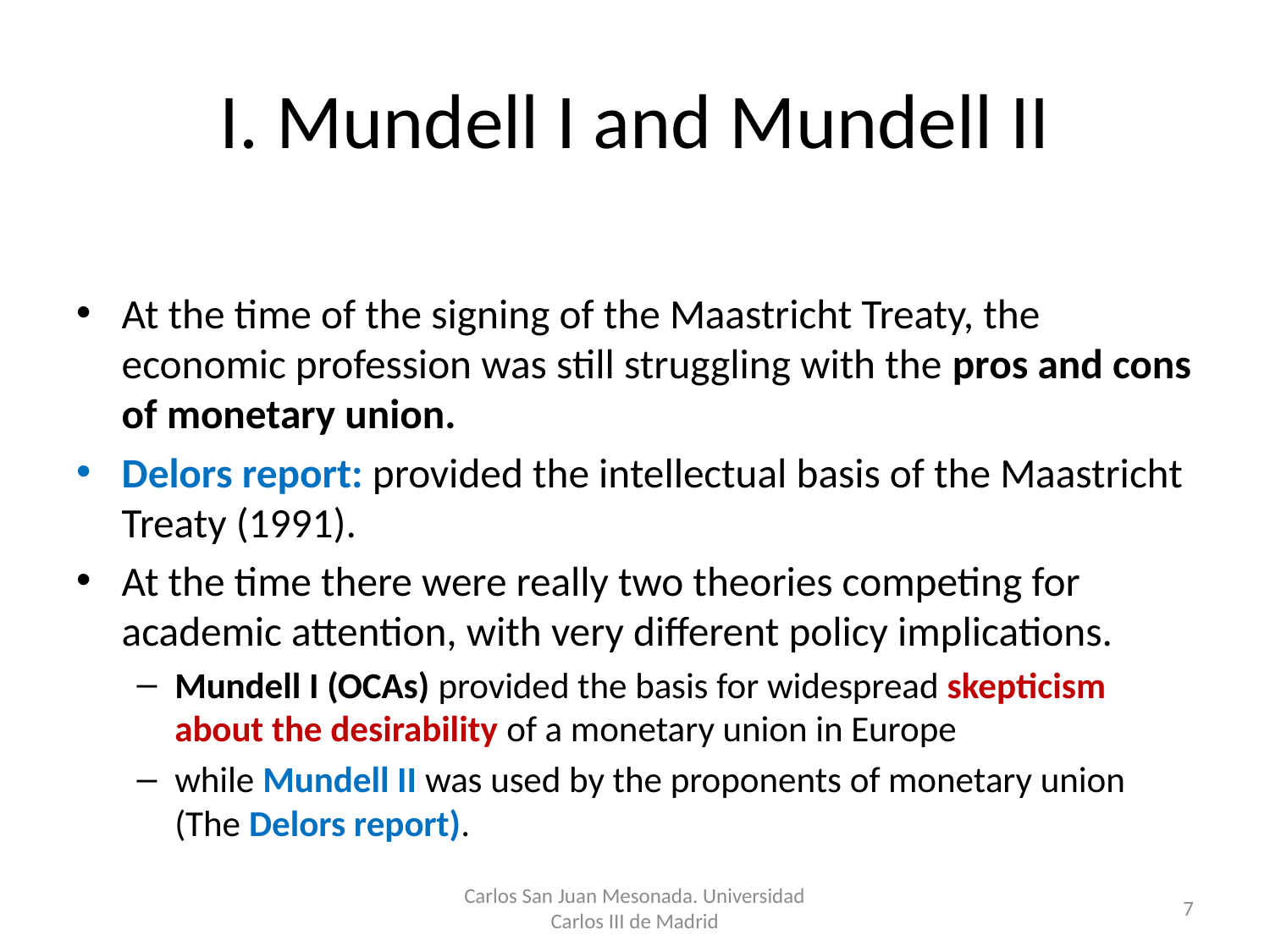

# I. Mundell I and Mundell II

At the time of the signing of the Maastricht Treaty, the economic profession was still struggling with the pros and cons of monetary union.
Delors report: provided the intellectual basis of the Maastricht Treaty (1991).
At the time there were really two theories competing for academic attention, with very different policy implications.
Mundell I (OCAs) provided the basis for widespread skepticism about the desirability of a monetary union in Europe
while Mundell II was used by the proponents of monetary union (The Delors report).

Carlos San Juan Mesonada. Universidad Carlos III de Madrid
7